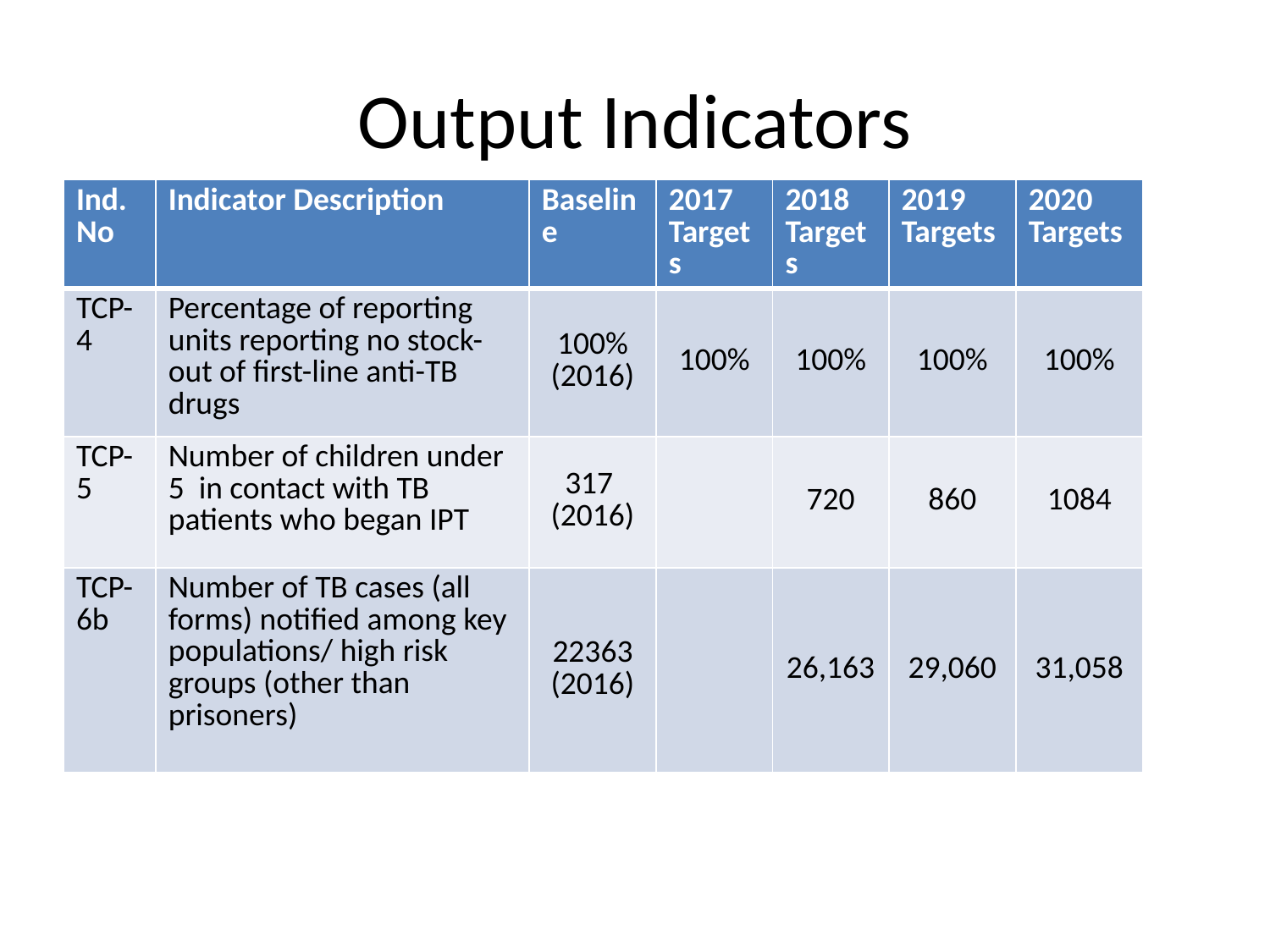

# Output Indicators
| Ind.No | Indicator Description | Baseline | 2017 Targets | 2018 Targets | 2019 Targets | 2020 Targets |
| --- | --- | --- | --- | --- | --- | --- |
| TCP-4 | Percentage of reporting units reporting no stock-out of first-line anti-TB drugs | 100% (2016) | 100% | 100% | 100% | 100% |
| TCP-5 | Number of children under 5 in contact with TB patients who began IPT | 317 (2016) |  | 720 | 860 | 1084 |
| TCP-6b | Number of TB cases (all forms) notified among key populations/ high risk groups (other than prisoners) | 22363 (2016) |  | 26,163 | 29,060 | 31,058 |